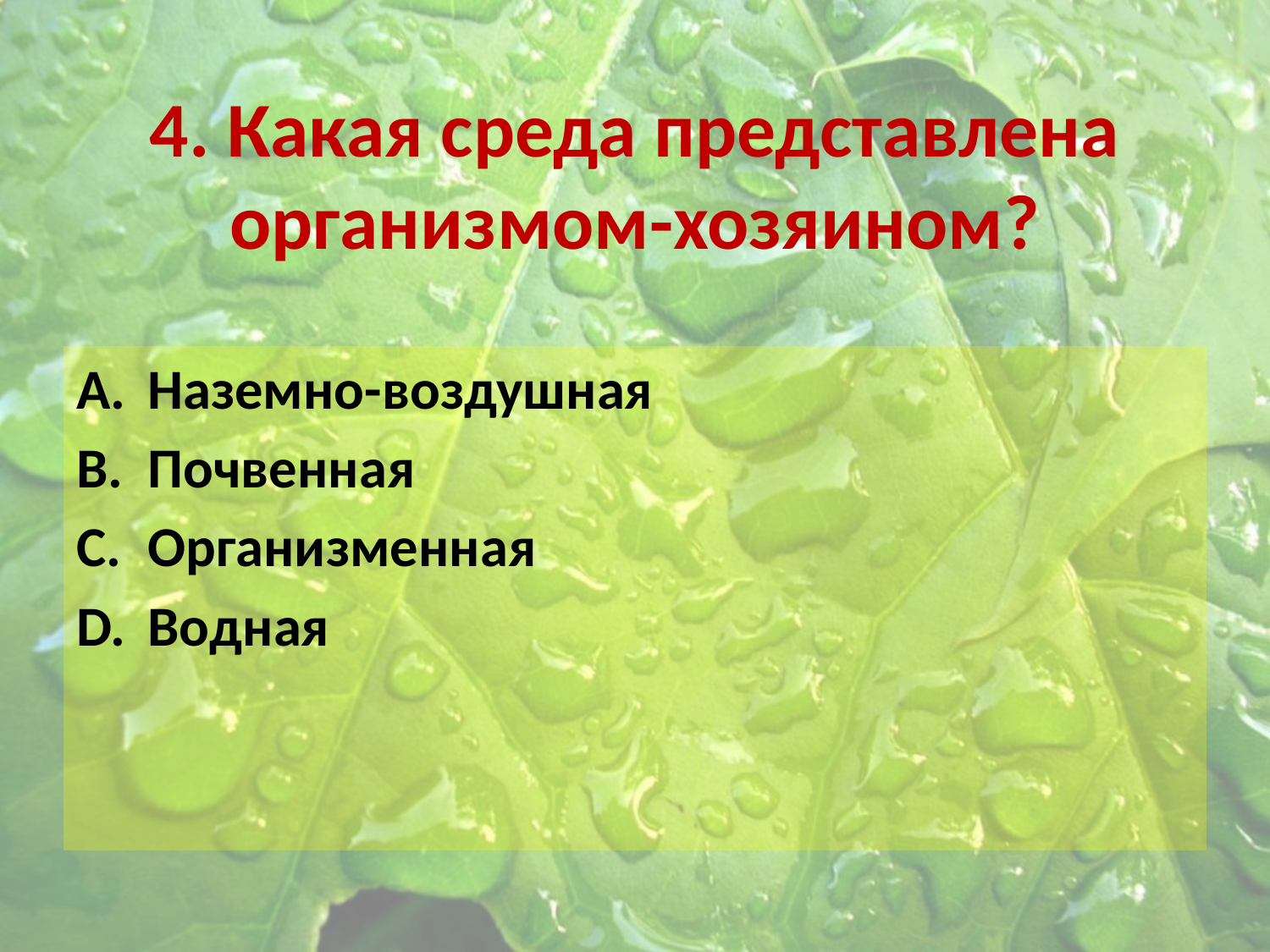

# 4. Какая среда представлена организмом-хозяином?
Наземно-воздушная
Почвенная
Организменная
Водная